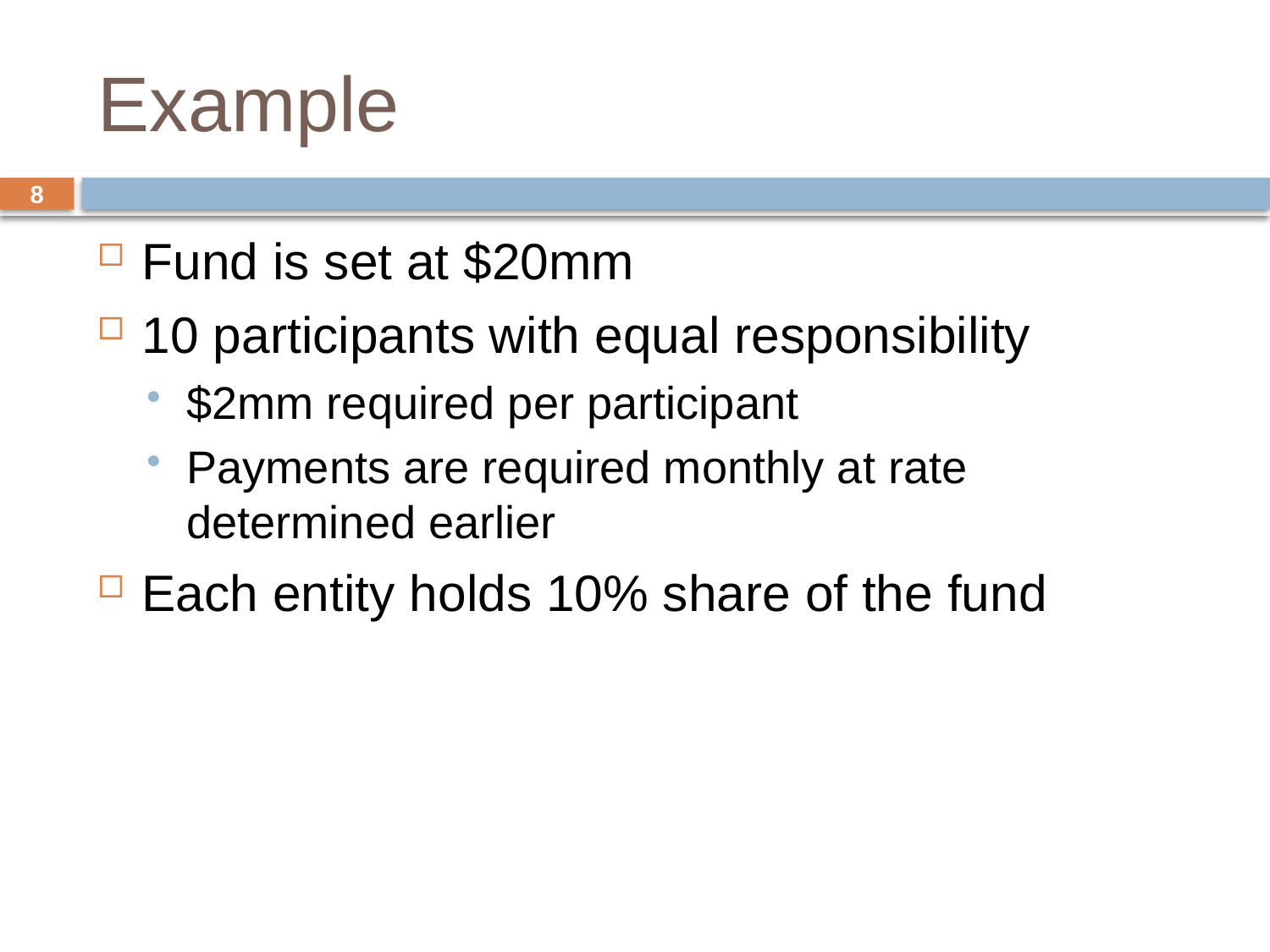

# Example
8
Fund is set at $20mm
10 participants with equal responsibility
$2mm required per participant
Payments are required monthly at rate determined earlier
Each entity holds 10% share of the fund